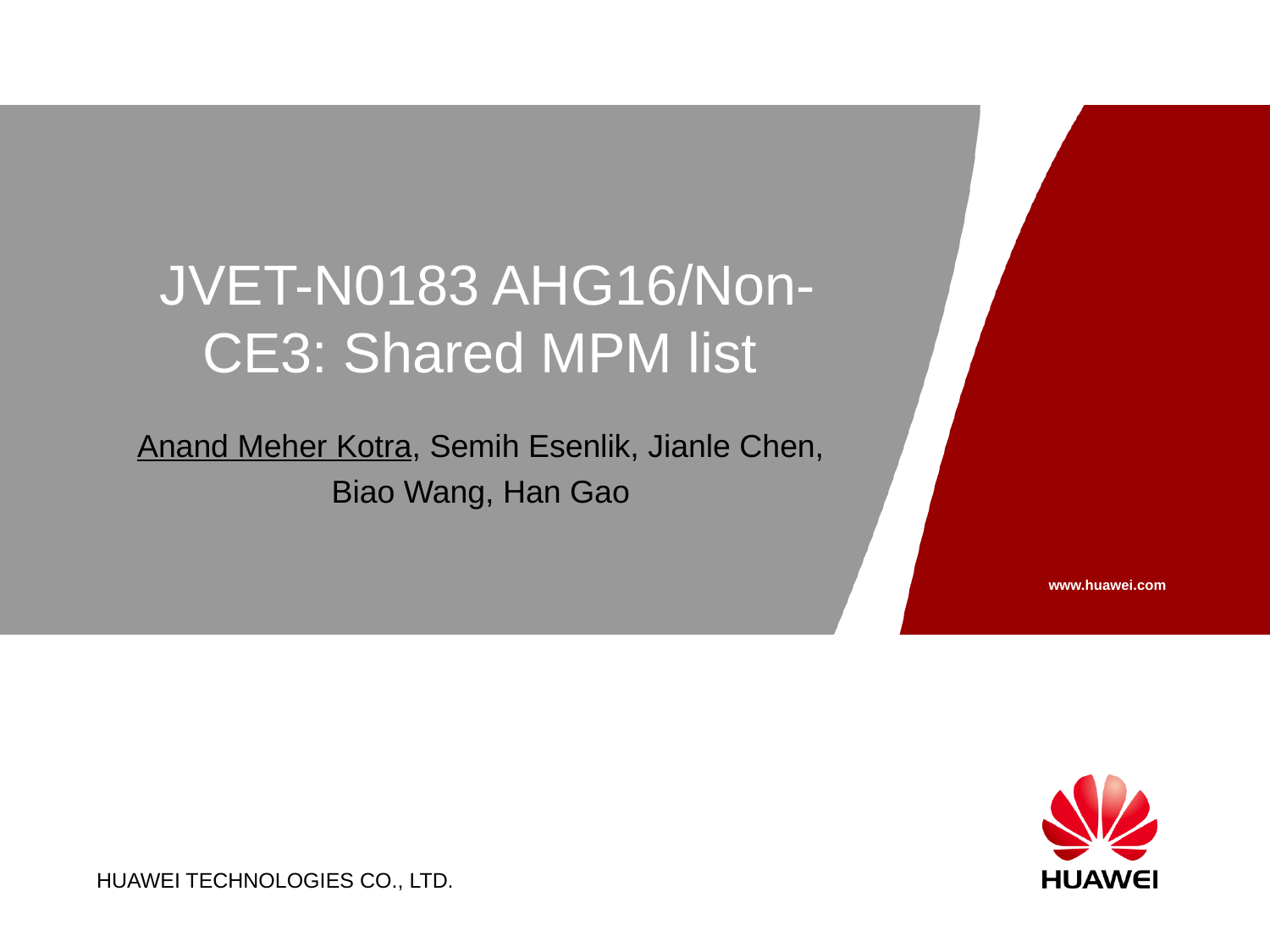

# JVET-N0183 AHG16/Non-CE3: Shared MPM list
Anand Meher Kotra, Semih Esenlik, Jianle Chen, Biao Wang, Han Gao